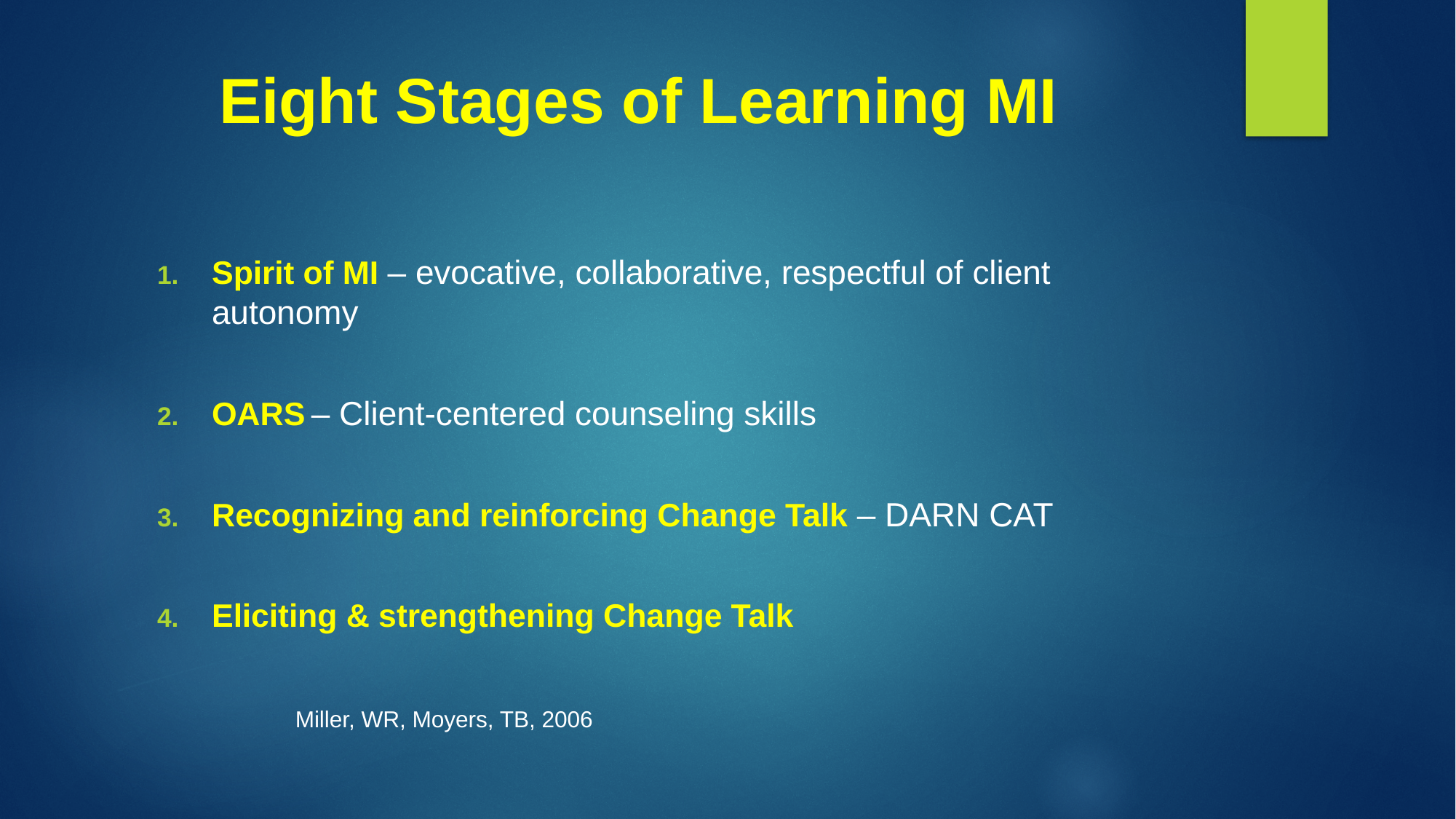

# Eight Stages of Learning MI
Spirit of MI – evocative, collaborative, respectful of client 			        autonomy

OARS – Client-centered counseling skills

Recognizing and reinforcing Change Talk – DARN CAT

Eliciting & strengthening Change Talk

					         Miller, WR, Moyers, TB, 2006